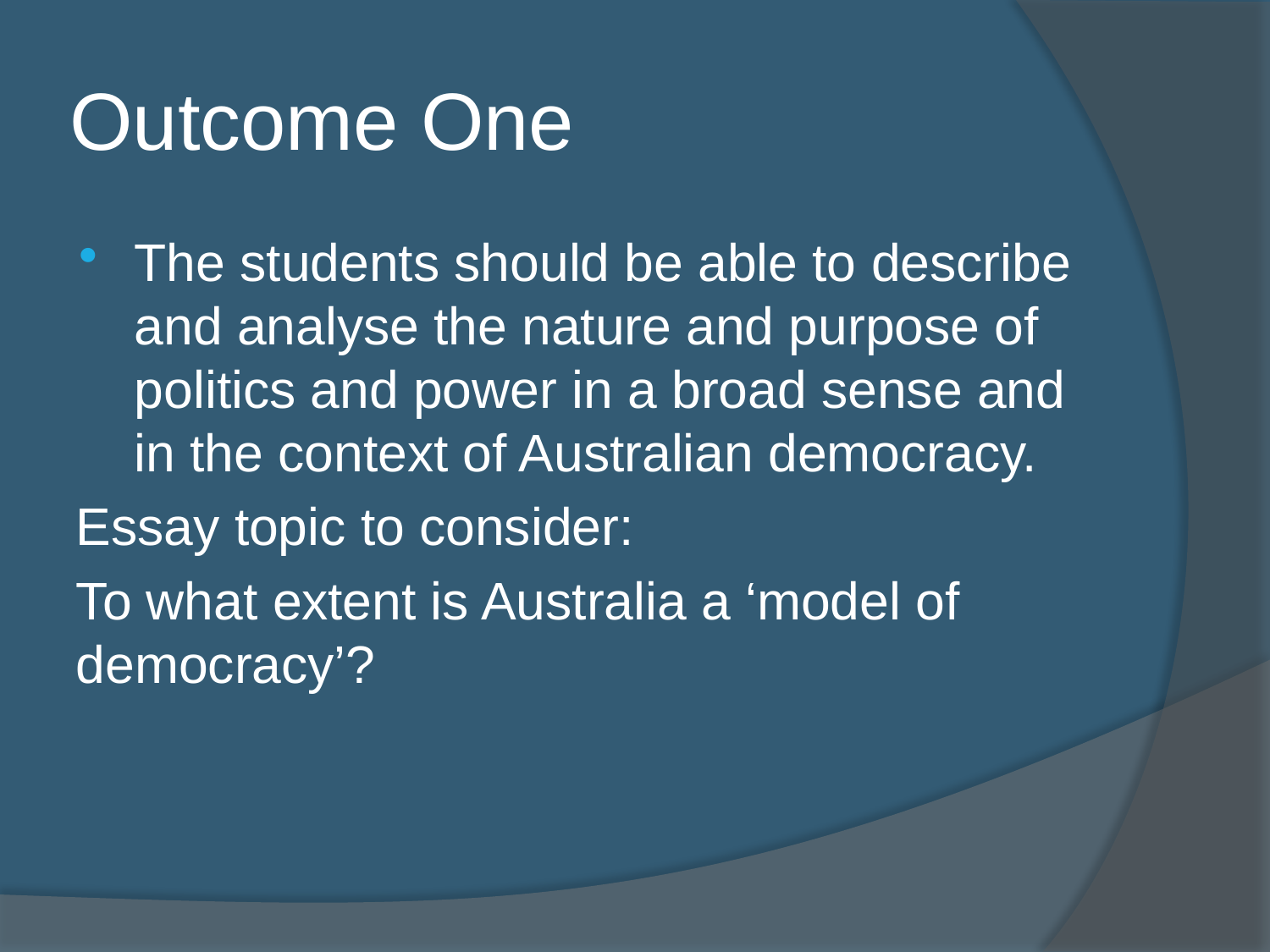

# Outcome One
The students should be able to describe and analyse the nature and purpose of politics and power in a broad sense and in the context of Australian democracy.
Essay topic to consider:
To what extent is Australia a ‘model of democracy’?